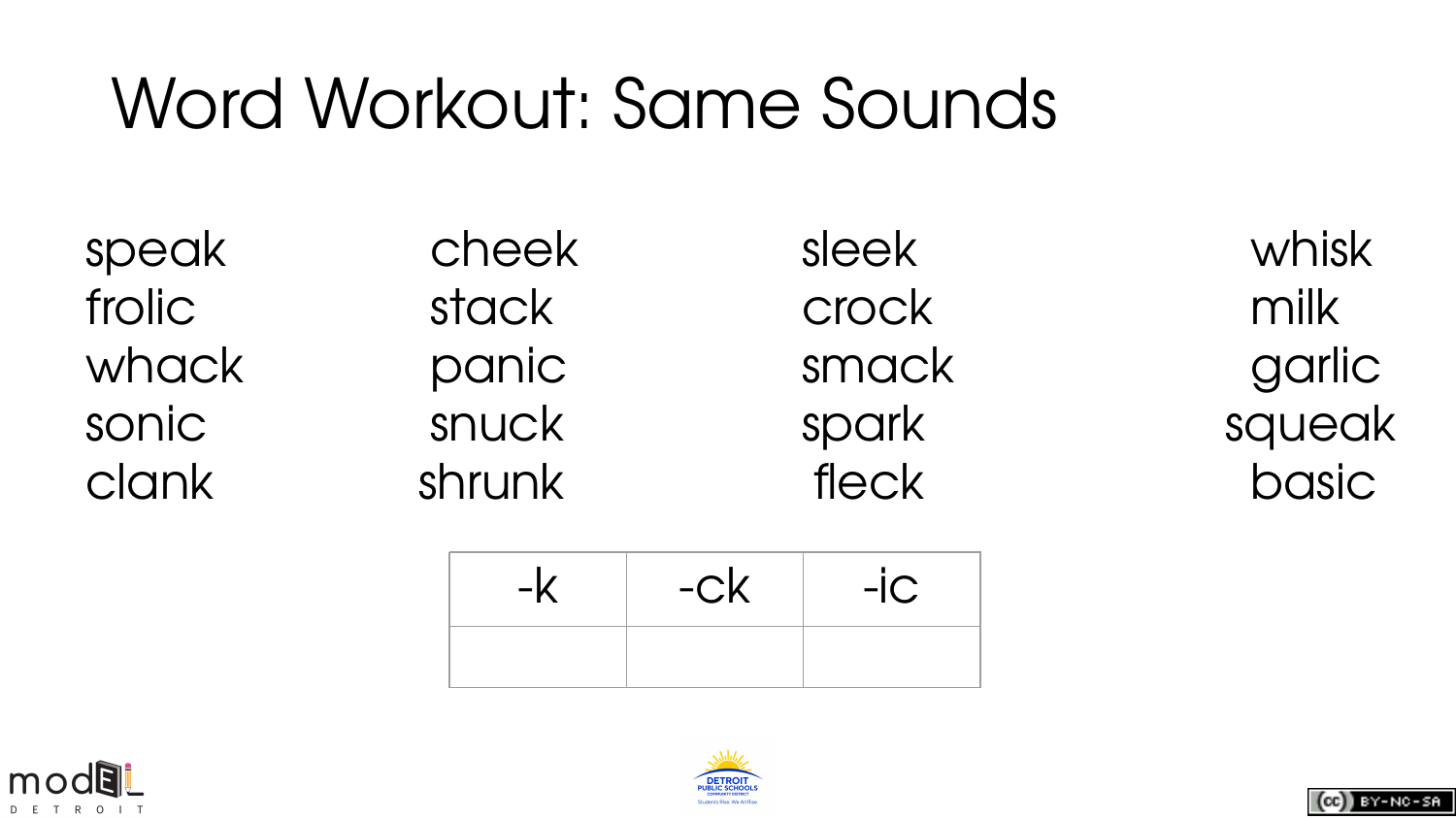

# Word Workout: Same Sounds
speak		    cheek	          sleek			whisk frolic		    stack	          crock			milk
whack	    panic	          smack			garlic sonic		    snuck	          spark		         squeak clank	              shrunk		fleck			basic
| -k | -ck | -ic |
| --- | --- | --- |
|  |  |  |